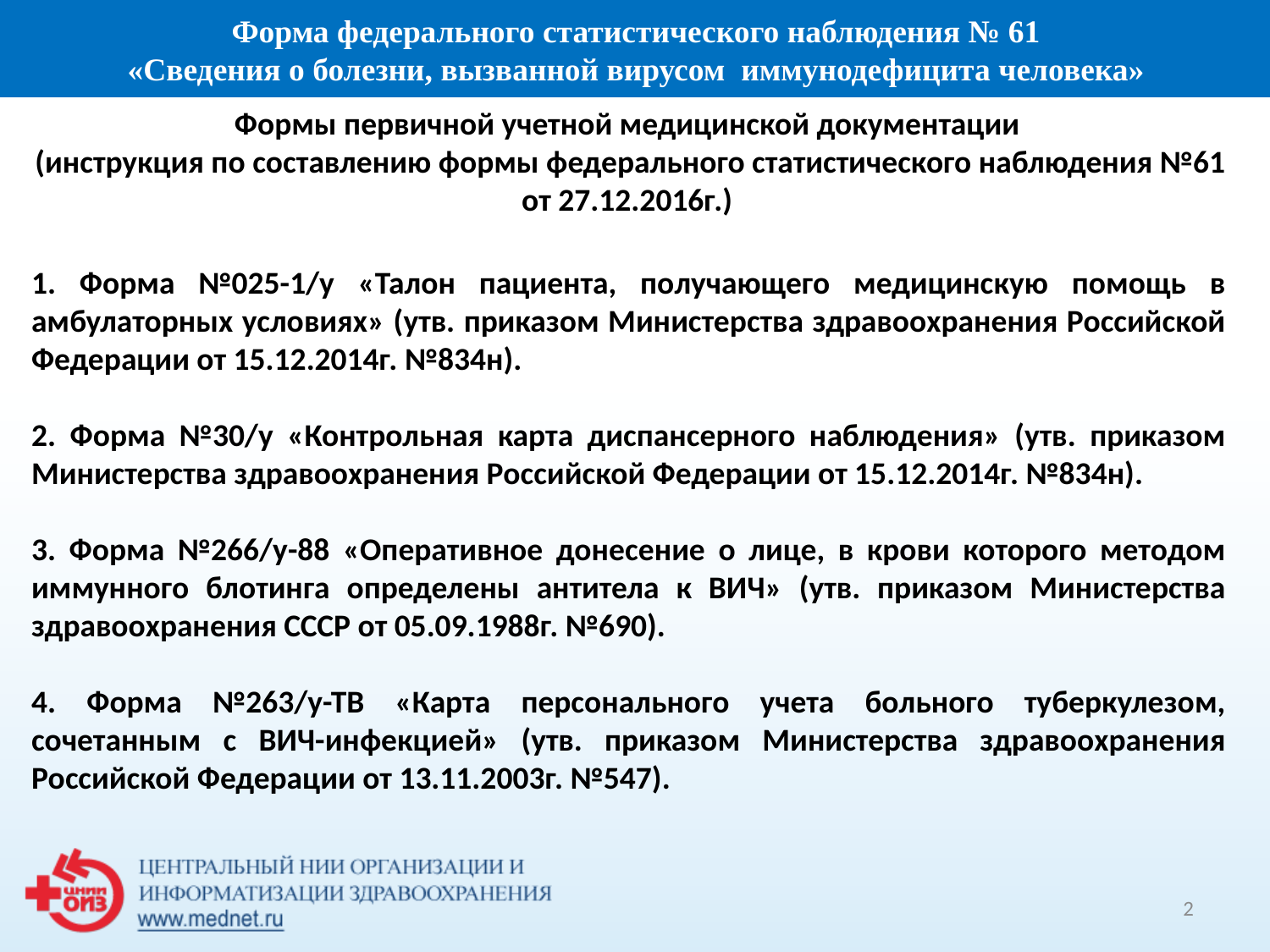

Форма федерального статистического наблюдения № 61
 «Сведения о болезни, вызванной вирусом  иммунодефицита человека»
Формы первичной учетной медицинской документации
(инструкция по составлению формы федерального статистического наблюдения №61 от 27.12.2016г.)
1. Форма №025-1/у «Талон пациента, получающего медицинскую помощь в амбулаторных условиях» (утв. приказом Министерства здравоохранения Российской Федерации от 15.12.2014г. №834н).

2. Форма №30/у «Контрольная карта диспансерного наблюдения» (утв. приказом Министерства здравоохранения Российской Федерации от 15.12.2014г. №834н).

3. Форма №266/у-88 «Оперативное донесение о лице, в крови которого методом иммунного блотинга определены антитела к ВИЧ» (утв. приказом Министерства здравоохранения СССР от 05.09.1988г. №690).

4. Форма №263/у-ТВ «Карта персонального учета больного туберкулезом, сочетанным с ВИЧ-инфекцией» (утв. приказом Министерства здравоохранения Российской Федерации от 13.11.2003г. №547).

2